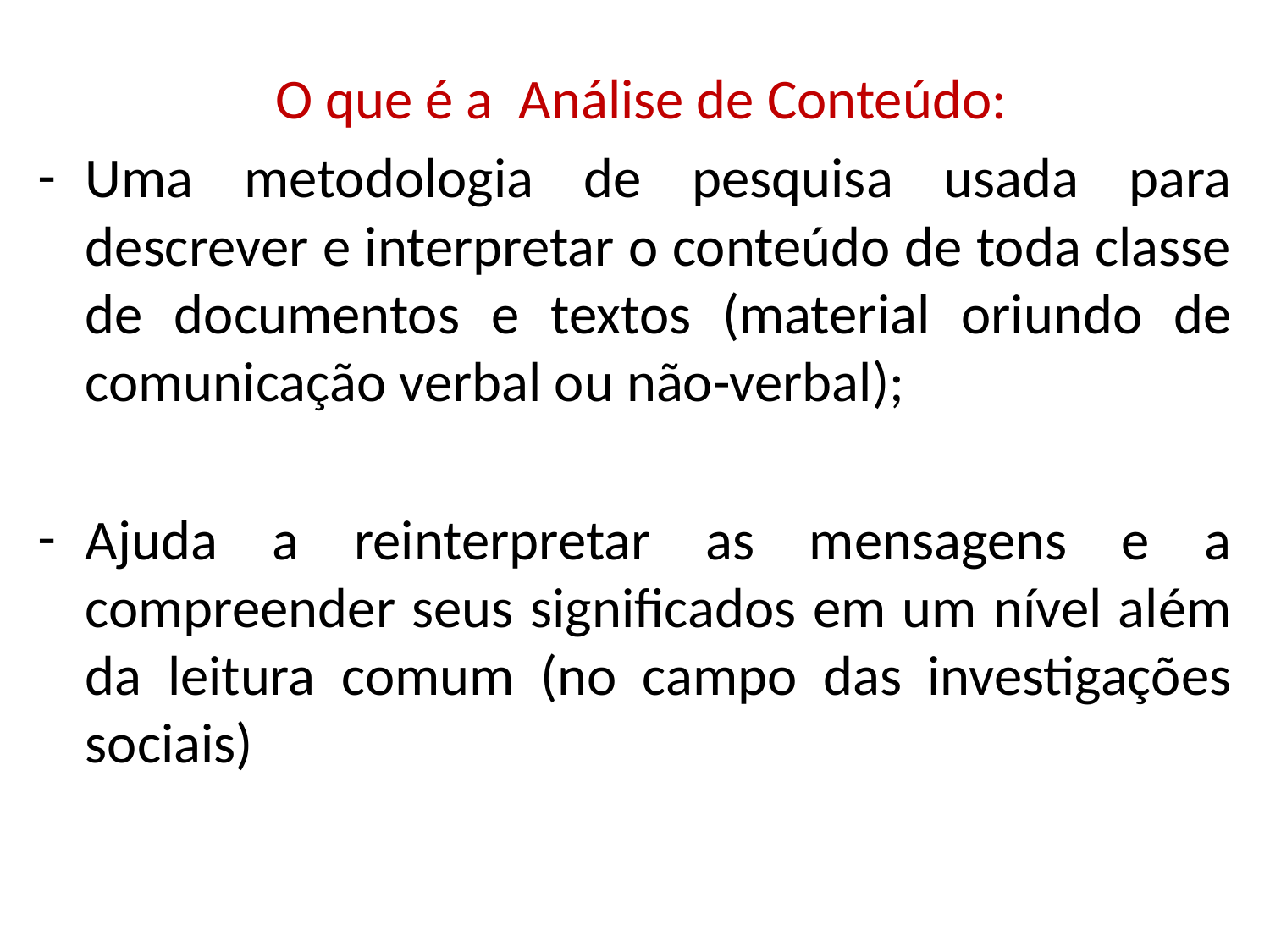

O que é a  Análise de Conteúdo:
Uma metodologia de pesquisa usada para descrever e interpretar o conteúdo de toda classe de documentos e textos (material oriundo de comunicação verbal ou não-verbal);

Ajuda a reinterpretar as mensagens e a compreender seus significados em um nível além da leitura comum (no campo das investigações sociais)